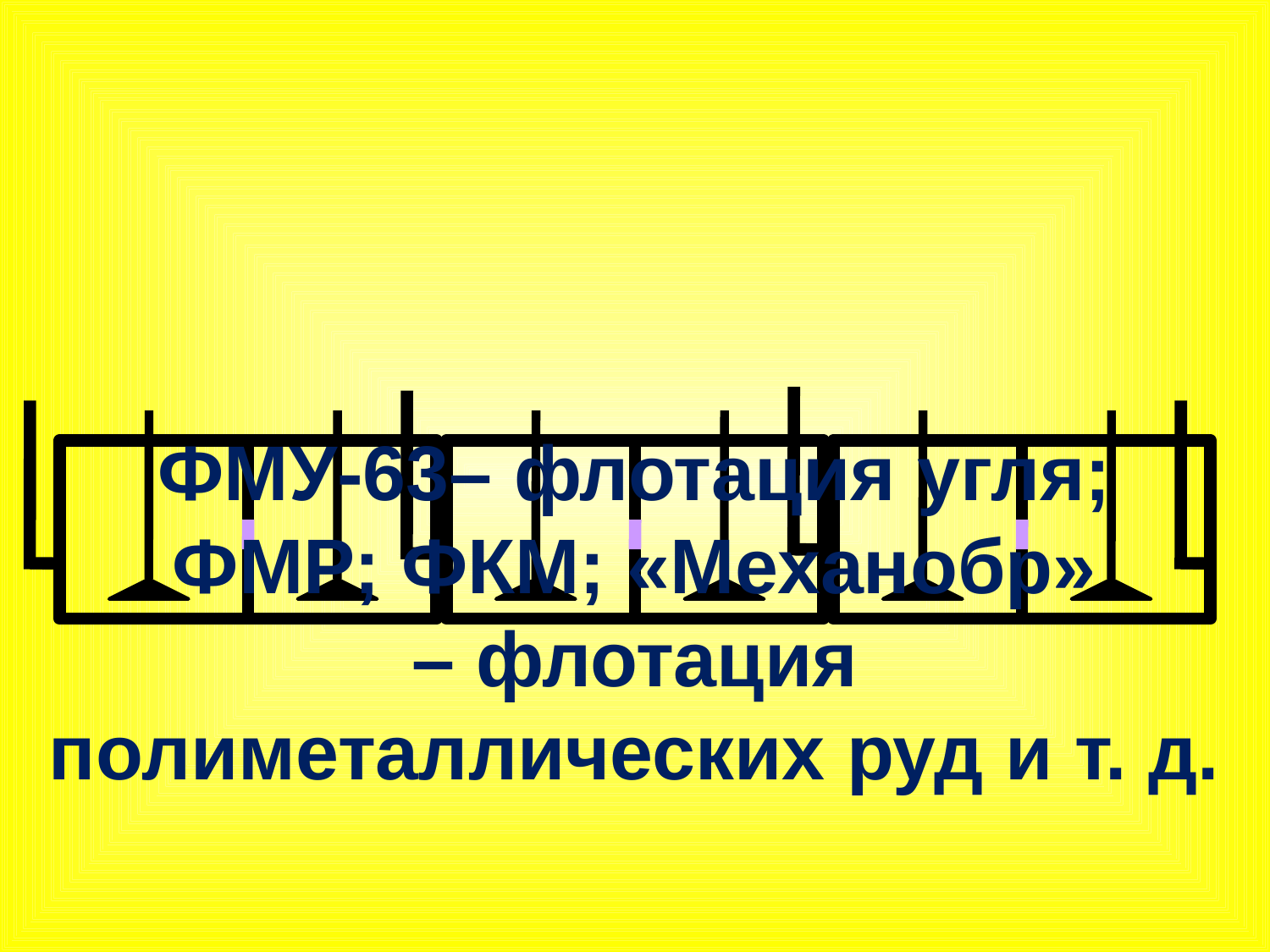

ФМУ-63– флотация угля;
ФМР; ФКМ; «Механобр»
– флотация полиметаллических руд и т. д.